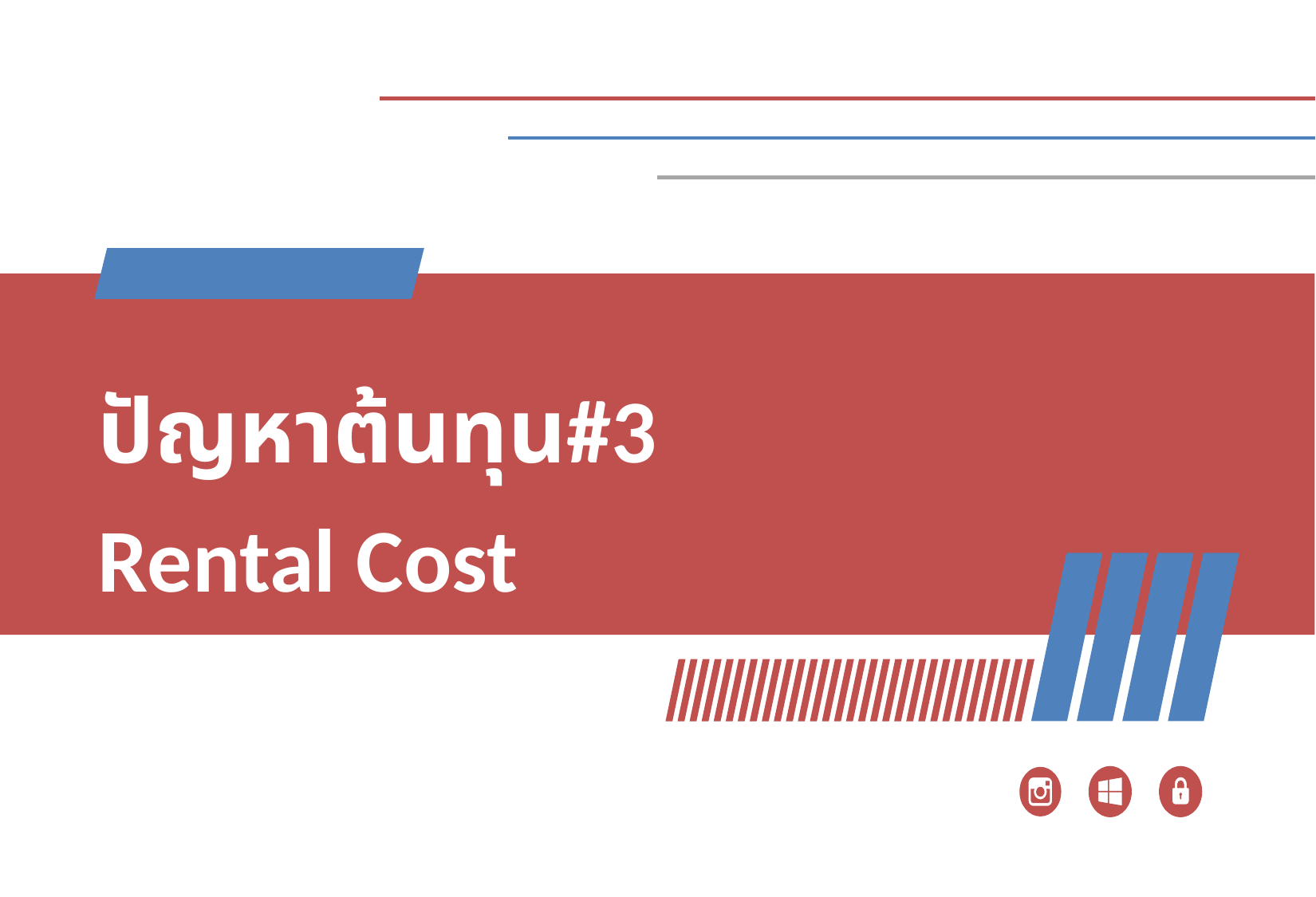

#

ปัญหาต้นทุน#2
ปัญหาต้นทุน#3
Rental Cost
 Rental Cost